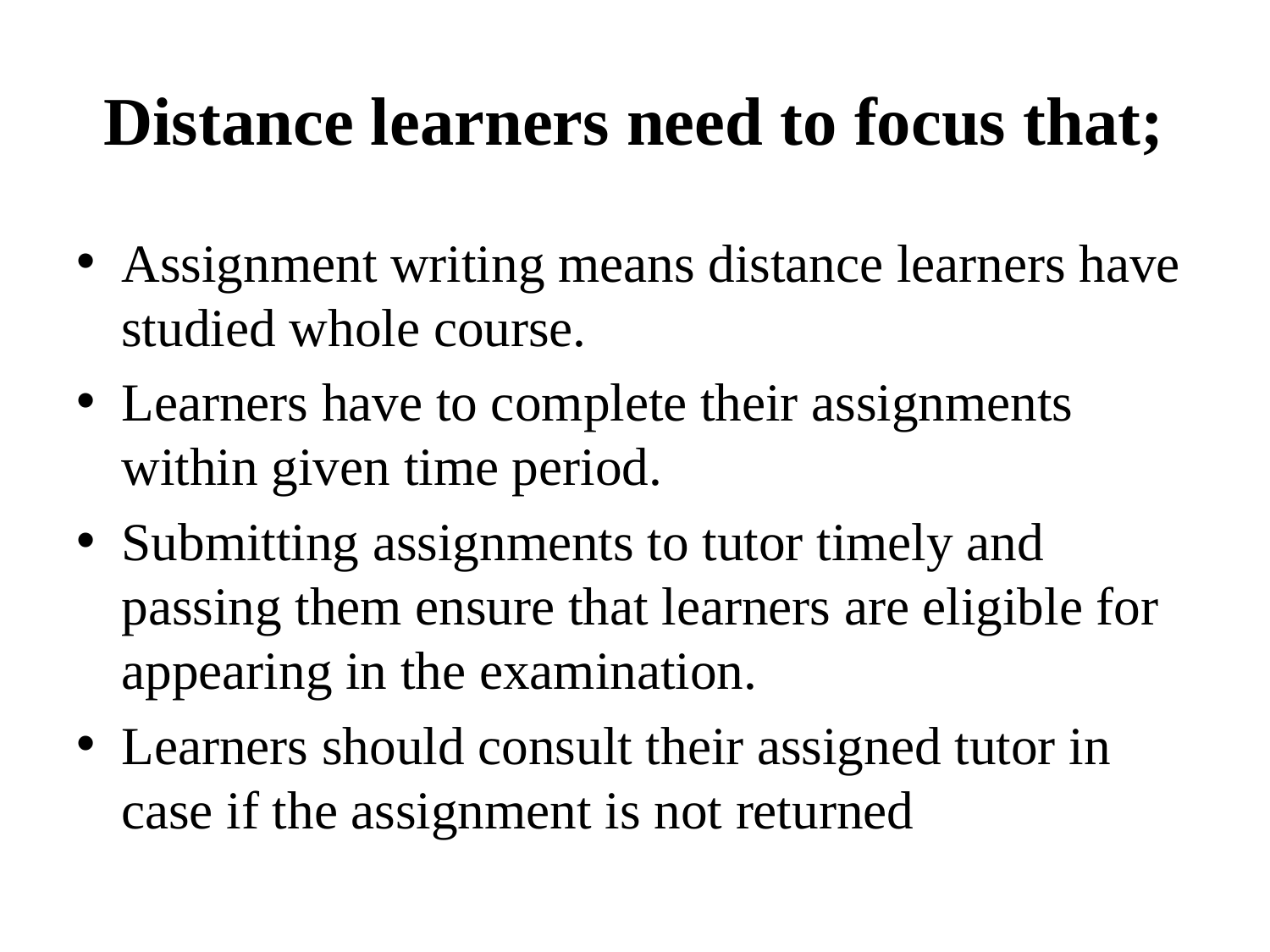

# Distance learners need to focus that;
Assignment writing means distance learners have studied whole course.
Learners have to complete their assignments within given time period.
Submitting assignments to tutor timely and passing them ensure that learners are eligible for appearing in the examination.
Learners should consult their assigned tutor in case if the assignment is not returned